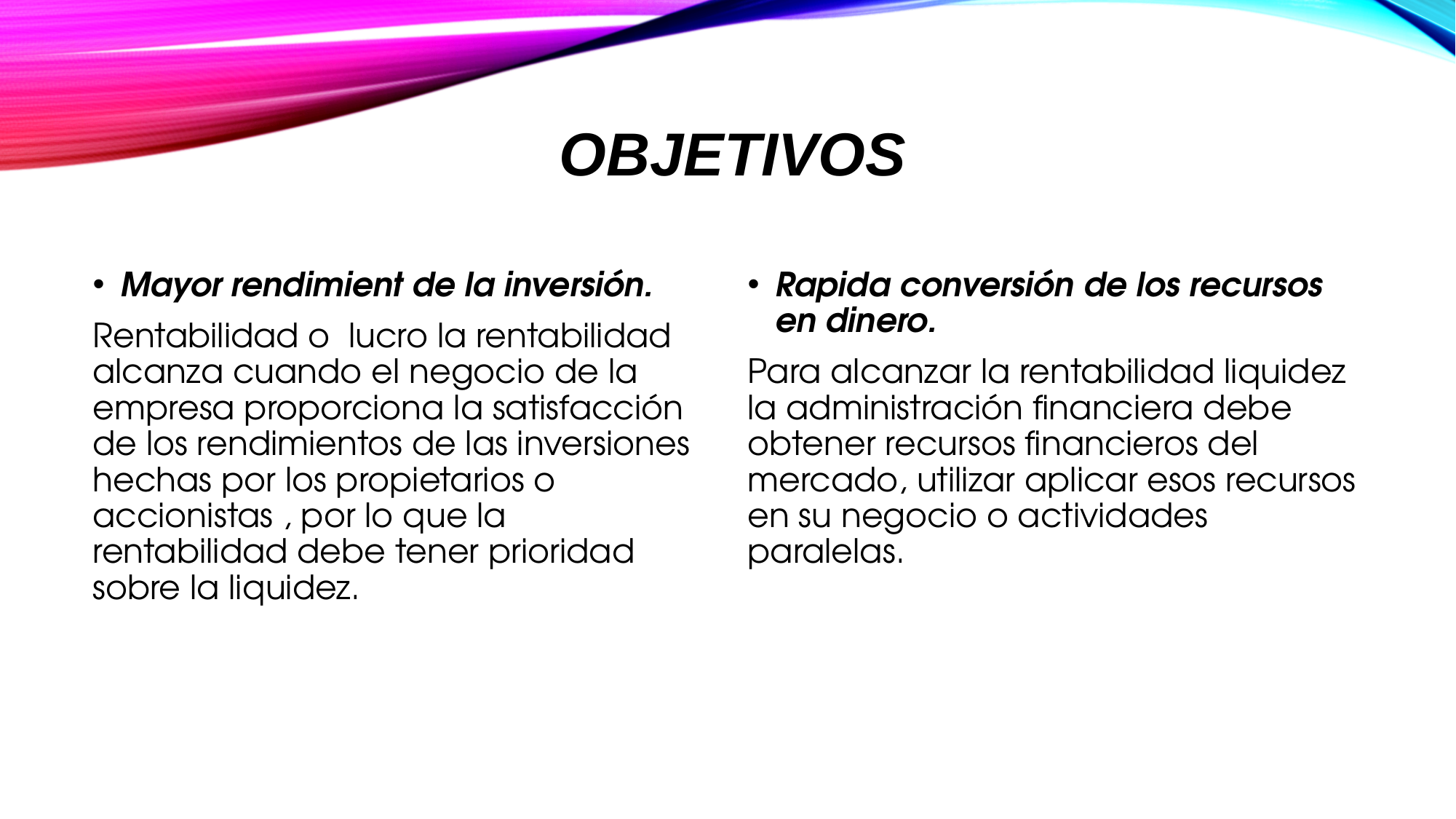

# objetivos
Mayor rendimient de la inversión.
Rentabilidad o  lucro la rentabilidad alcanza cuando el negocio de la empresa proporciona la satisfacción de los rendimientos de las inversiones hechas por los propietarios o accionistas , por lo que la rentabilidad debe tener prioridad sobre la liquidez.
Rapida conversión de los recursos en dinero.
Para alcanzar la rentabilidad liquidez la administración financiera debe obtener recursos financieros del mercado, utilizar aplicar esos recursos en su negocio o actividades paralelas.